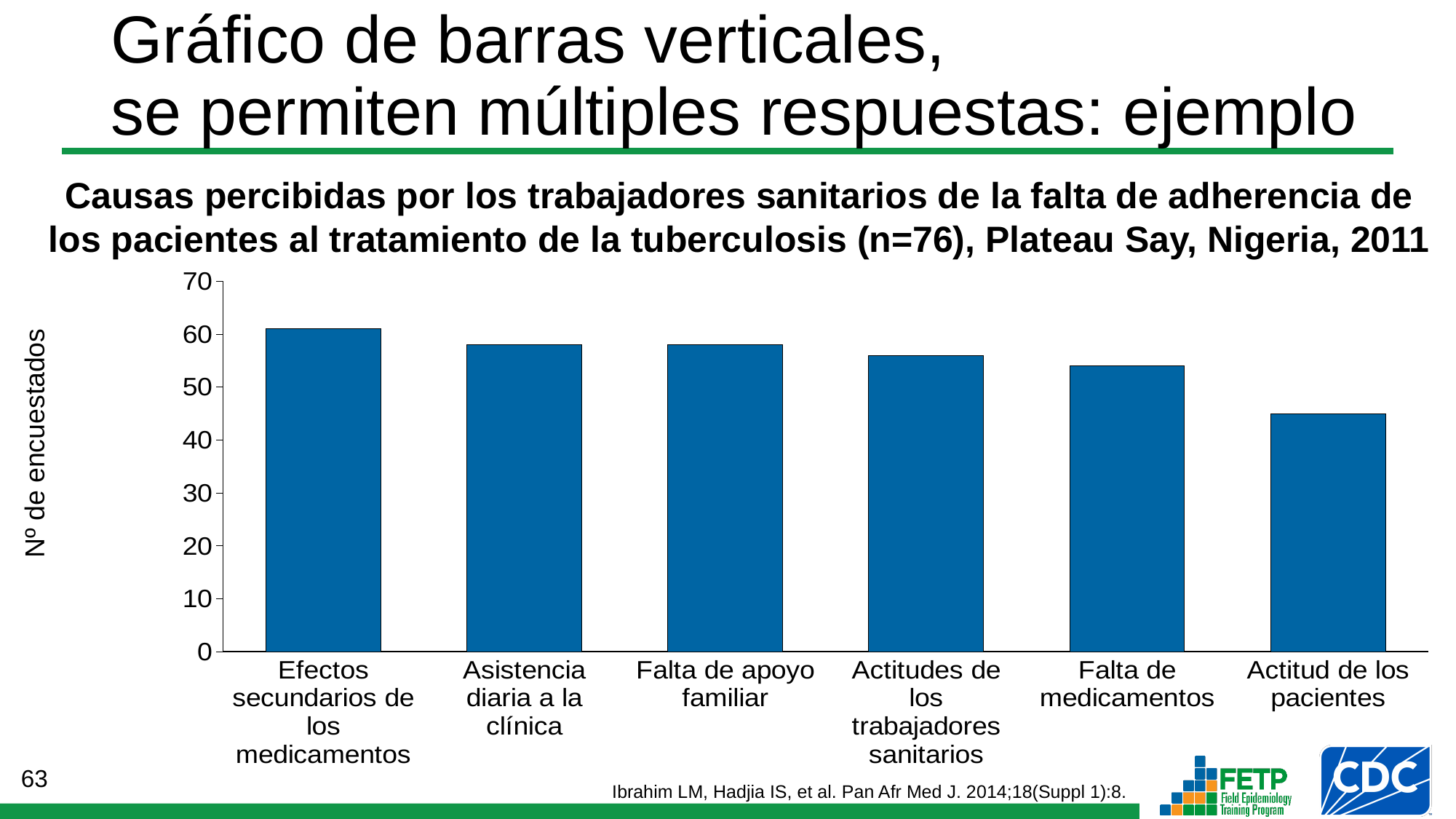

# Gráfico de barras verticales, se permiten múltiples respuestas: ejemplo
Causas percibidas por los trabajadores sanitarios de la falta de adherencia de los pacientes al tratamiento de la tuberculosis (n=76), Plateau Say, Nigeria, 2011

### Chart

| Category | Serie 1 |
|---|---|
| Efectos secundarios de los medicamentos | 61.0 |
| Asistencia diaria a la clínica | 58.0 |
| Falta de apoyo familiar | 58.0 |
| Actitudes de los trabajadores sanitarios | 56.0 |
| Falta de medicamentos | 54.0 |
| Actitud de los pacientes | 45.0 |
Nº de encuestados
Ibrahim LM, Hadjia IS, et al. Pan Afr Med J. 2014;18(Suppl 1):8.